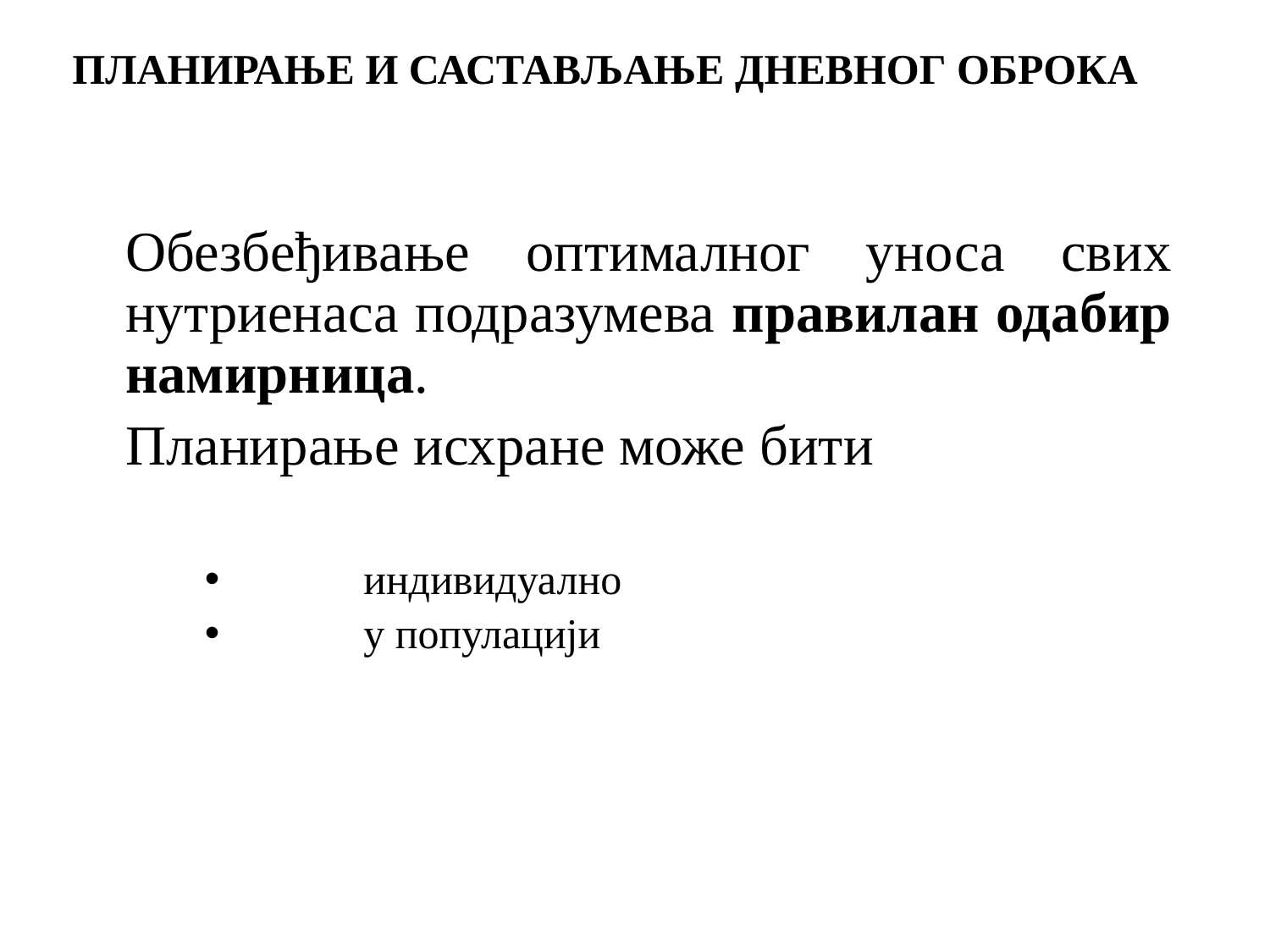

# ПЛАНИРАЊЕ И САСТАВЉАЊЕ ДНЕВНОГ ОБРОКА
	Обезбеђивање оптималног уноса свих нутриенаса подразумева правилан одабир намирница.
	Планирање исхране може бити

	индивидуално
	у популацији